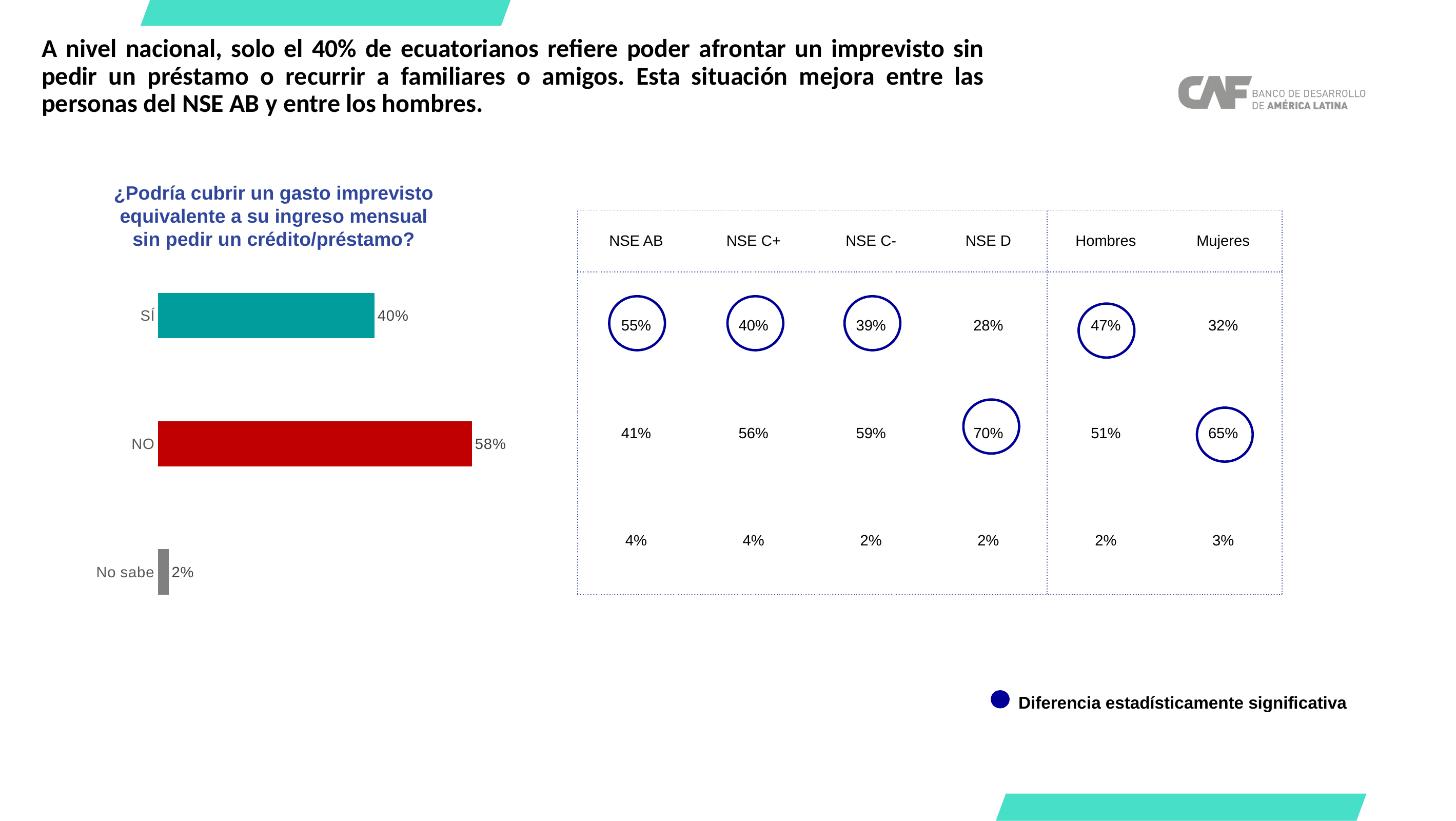

A nivel nacional, solo el 40% de ecuatorianos refiere poder afrontar un imprevisto sin pedir un préstamo o recurrir a familiares o amigos. Esta situación mejora entre las personas del NSE AB y entre los hombres.

¿Podría cubrir un gasto imprevisto equivalente a su ingreso mensual sin pedir un crédito/préstamo?
| NSE AB | NSE C+ | NSE C- | NSE D | Hombres | Mujeres |
| --- | --- | --- | --- | --- | --- |
| 55% | 40% | 39% | 28% | 47% | 32% |
| 41% | 56% | 59% | 70% | 51% | 65% |
| 4% | 4% | 2% | 2% | 2% | 3% |

### Chart

| Category | Serie 1 |
|---|---|
| SÍ | 40.0 |
| NO | 58.0 |
| No sabe | 2.0 |

Diferencia estadísticamente significativa